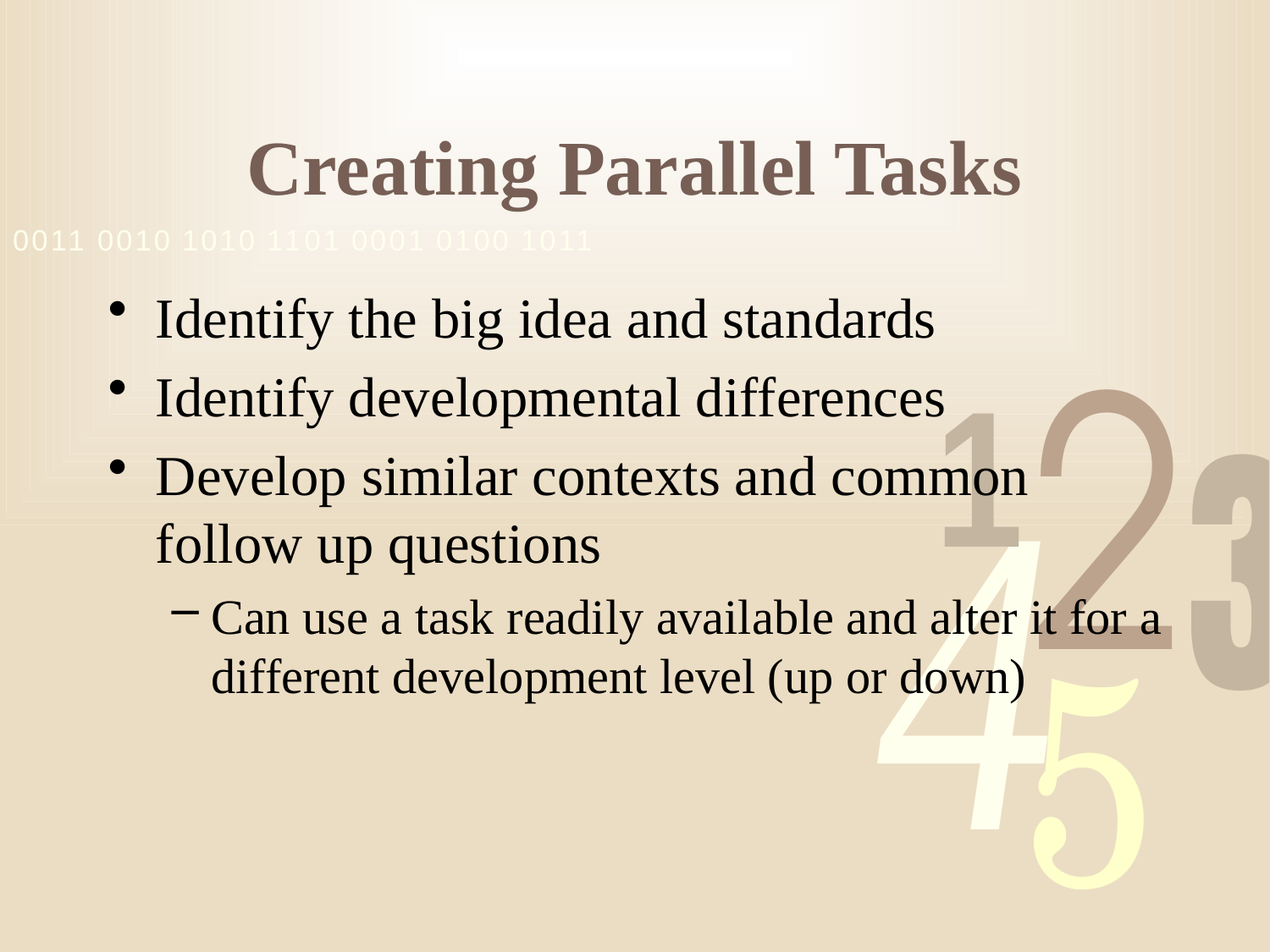

# Creating Parallel Tasks
Identify the big idea and standards
Identify developmental differences
Develop similar contexts and common follow up questions
Can use a task readily available and alter it for a different development level (up or down)